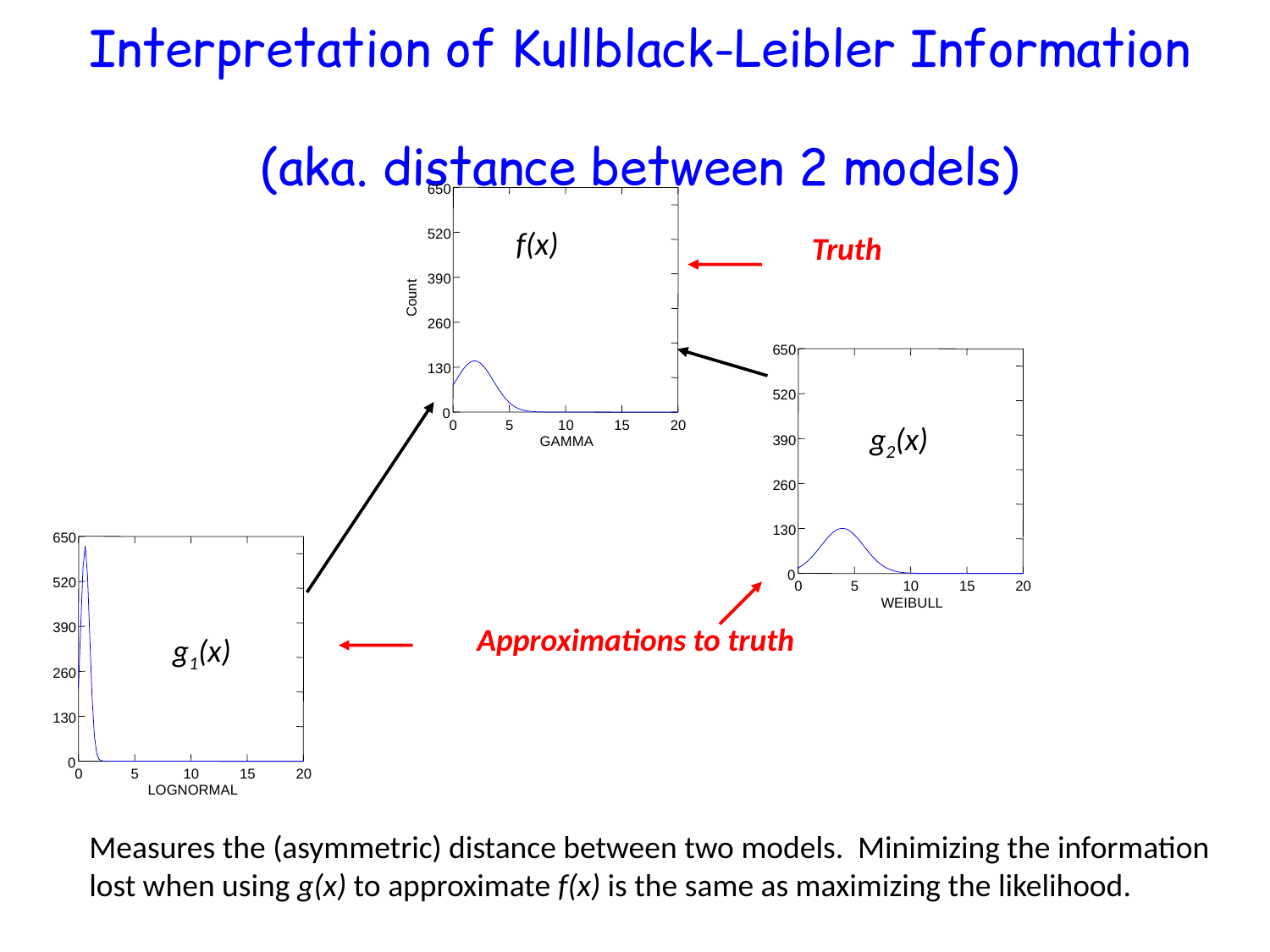

# Interpretation of Kullblack-Leibler Information (aka. distance between 2 models)
650

520

390

Count

260

130

0

0
5
10
15
20
GAMMA
f(x)
Truth

650

520

390

260

130

0

0
5
10
15
20
WEIBULL

g2(x)
650

520

390

260

130

0

0
5
10
15
20
LOGNORMAL

Approximations to truth
g1(x)

Measures the (asymmetric) distance between two models.  Minimizing the information
lost when using g(x) to approximate f(x) is the same as maximizing the likelihood.